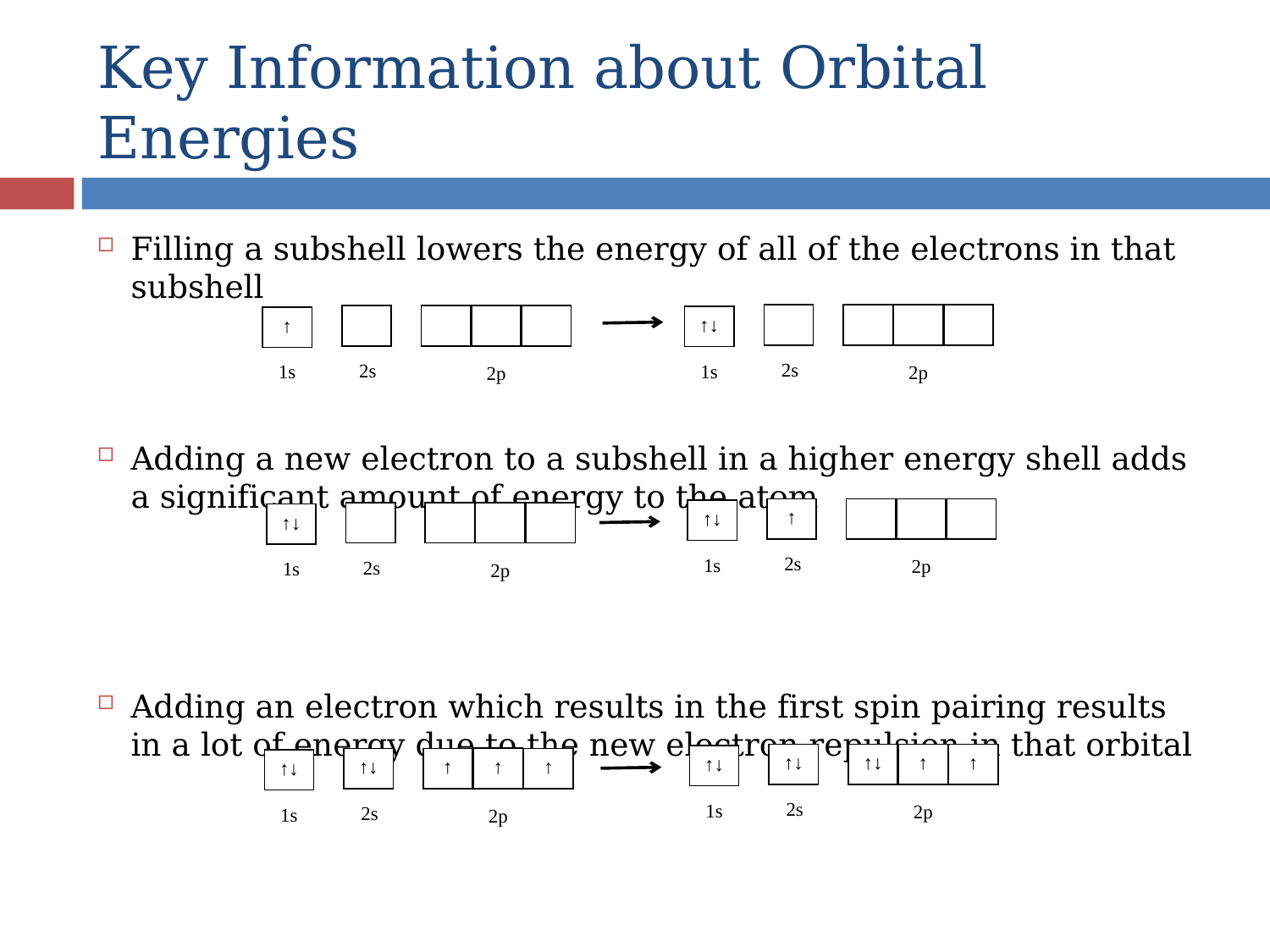

# Key Information about Orbital Energies
Filling a subshell lowers the energy of all of the electrons in that subshell

Adding a new electron to a subshell in a higher energy shell adds a significant amount of energy to the atom

Adding an electron which results in the first spin pairing results in a lot of energy due to the new electron repulsion in that orbital

2p

2s

↑↓
1s

2p

2s

↑
1s

2p
↑
2s

↑↓
1s

2p

2s

↑↓
1s
↑
2p
↑↓
2s
↑↓

↑

↑↓
1s
↑
2p
↑↓
2s
↑

↑

↑↓
1s